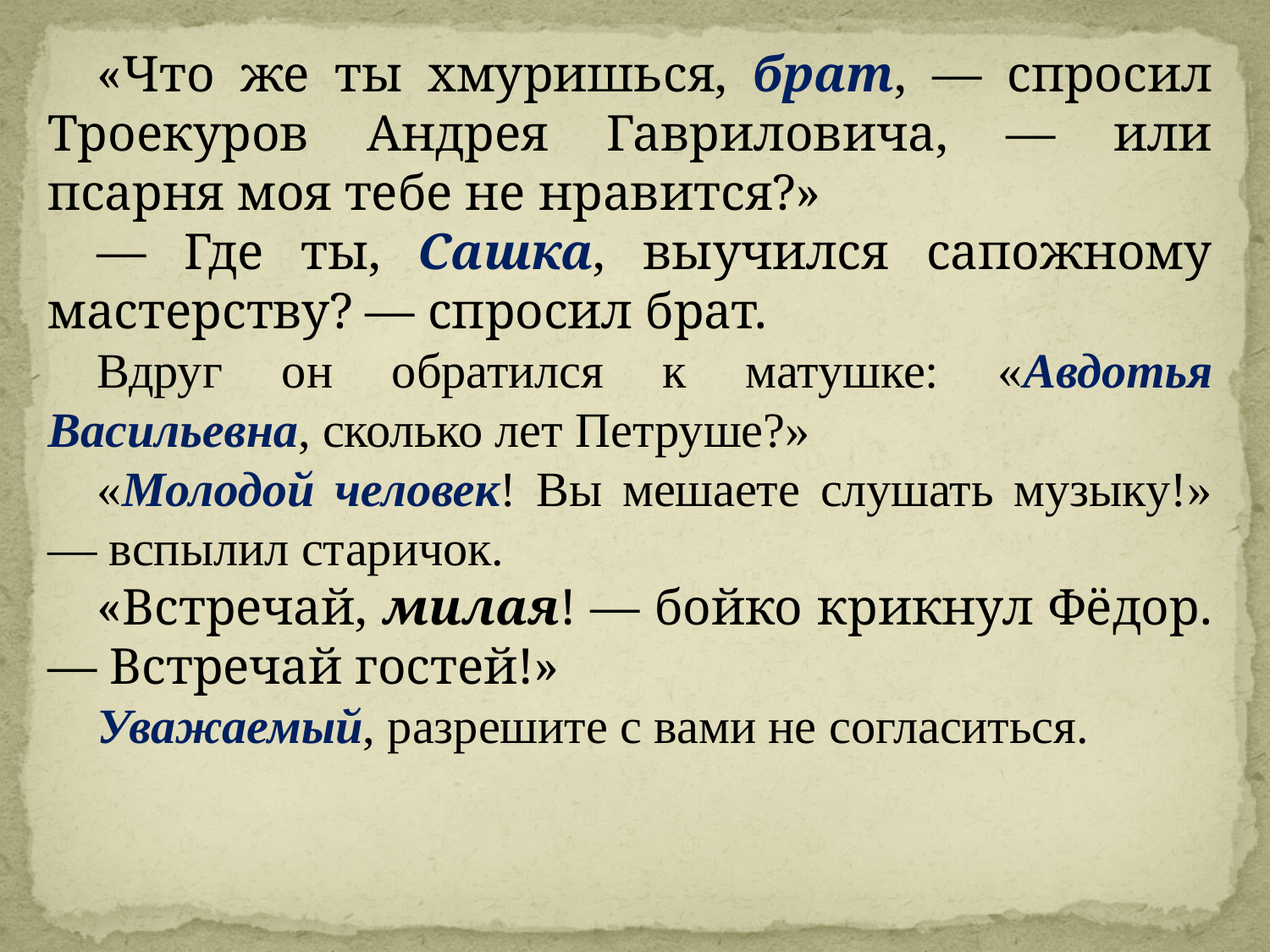

«Что же ты хмуришься, брат, — спросил Троекуров Андрея Гавриловича, — или псарня моя тебе не нравится?»
— Где ты, Сашка, выучился сапожному мастерству? — спросил брат.
Вдруг он обратился к матушке: «Авдотья Васильевна, сколько лет Петруше?»
«Молодой человек! Вы мешаете слушать музыку!» — вспылил старичок.
«Встречай, милая! — бойко крикнул Фёдор. — Встречай гостей!»
Уважаемый, разрешите с вами не согласиться.